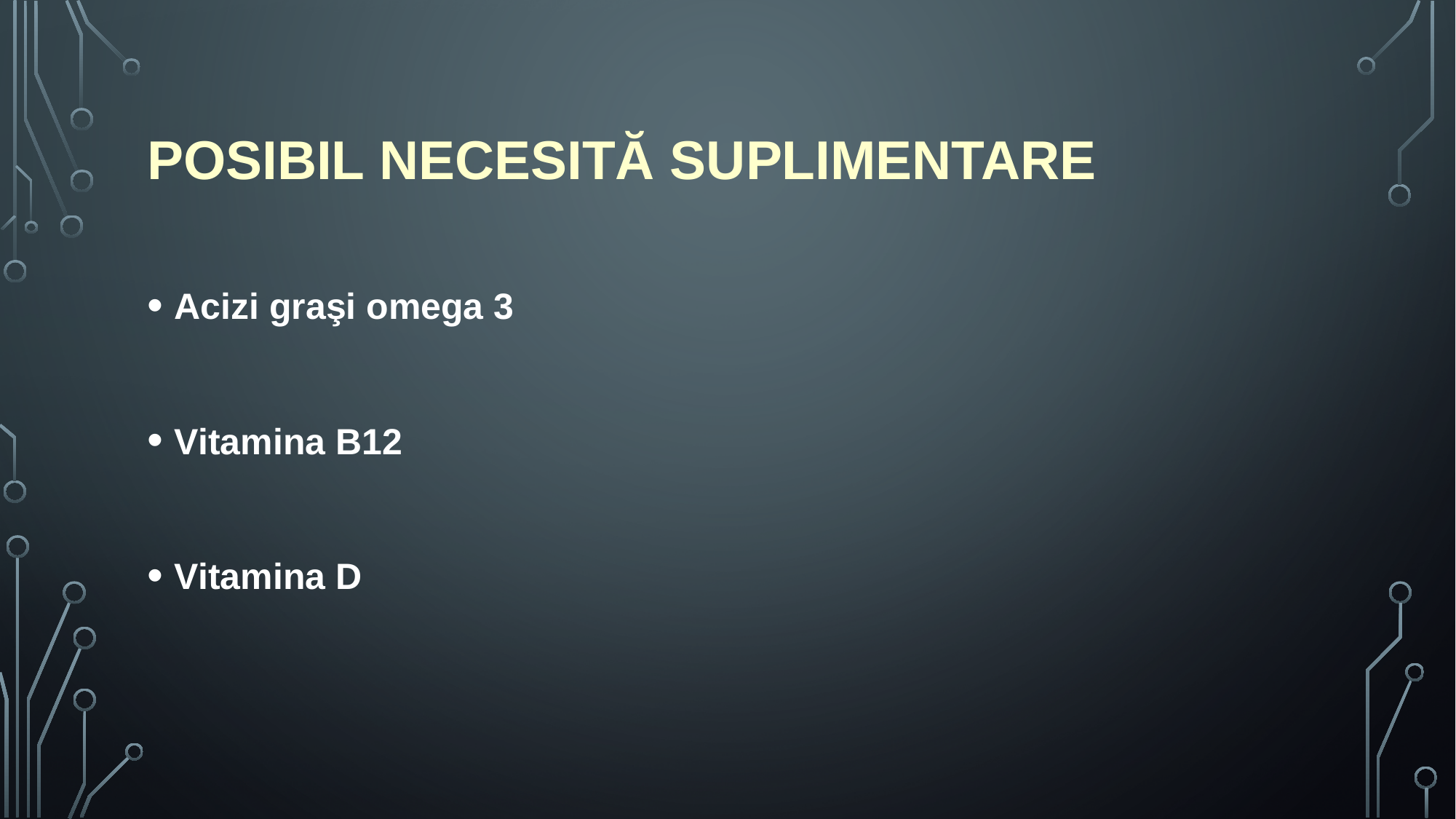

# Posibil necesită suplimentare
Acizi graşi omega 3

Vitamina B12

Vitamina D